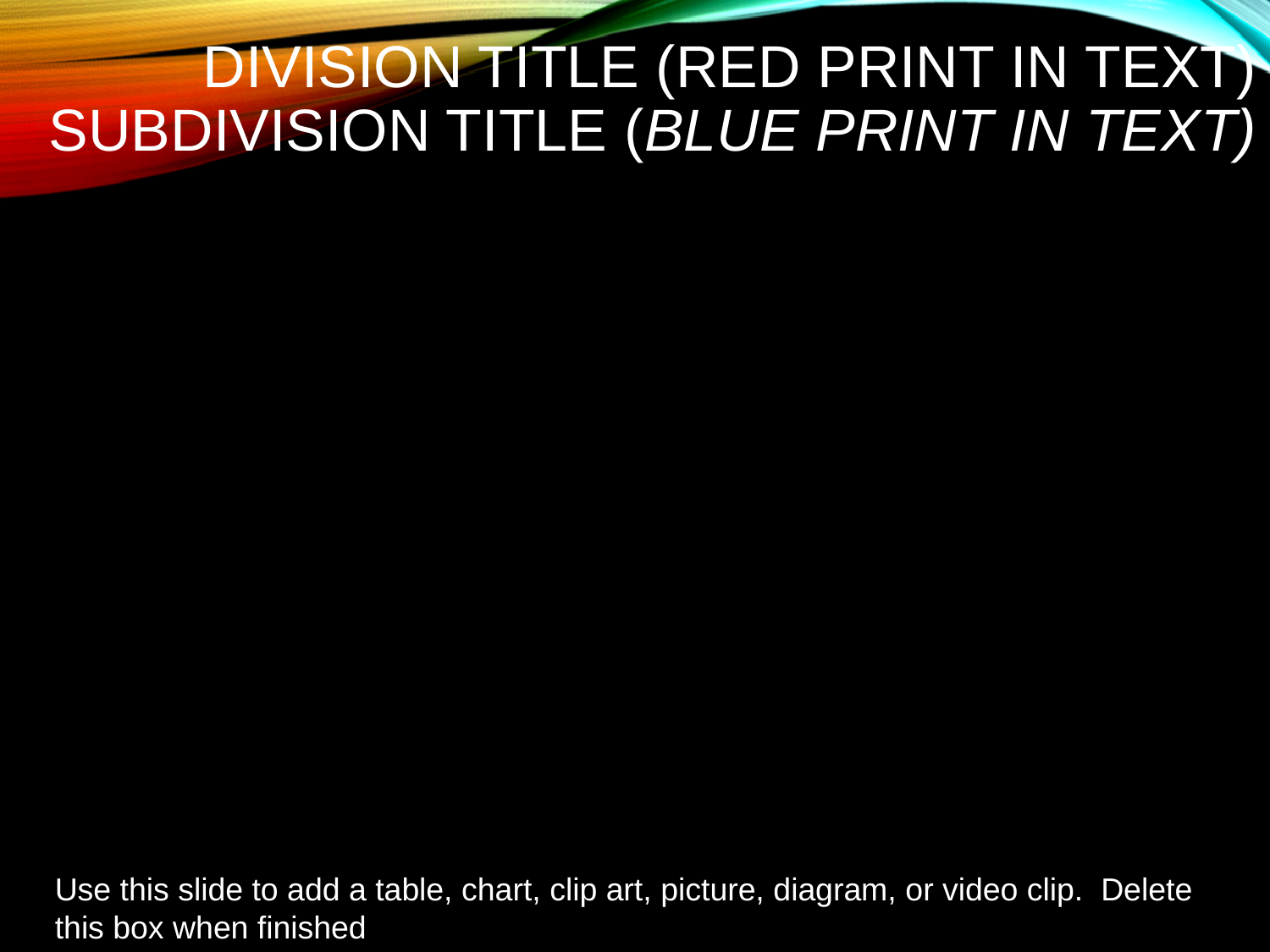

# Division title (red print in text) subdivision title (blue print in text)
Use this slide to add a table, chart, clip art, picture, diagram, or video clip.  Delete this box when finished